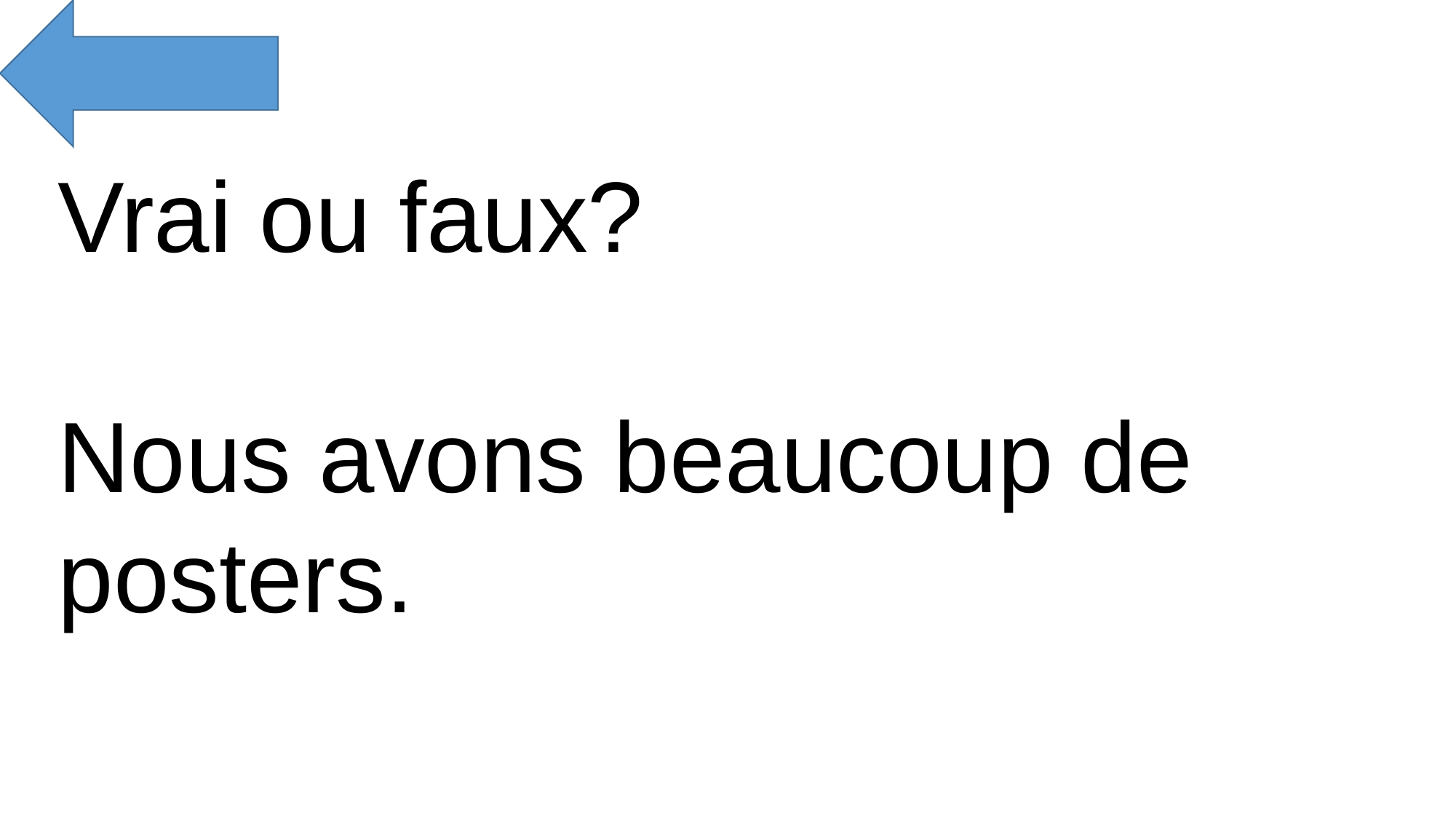

Vrai ou faux?

Nous avons beaucoup de posters.